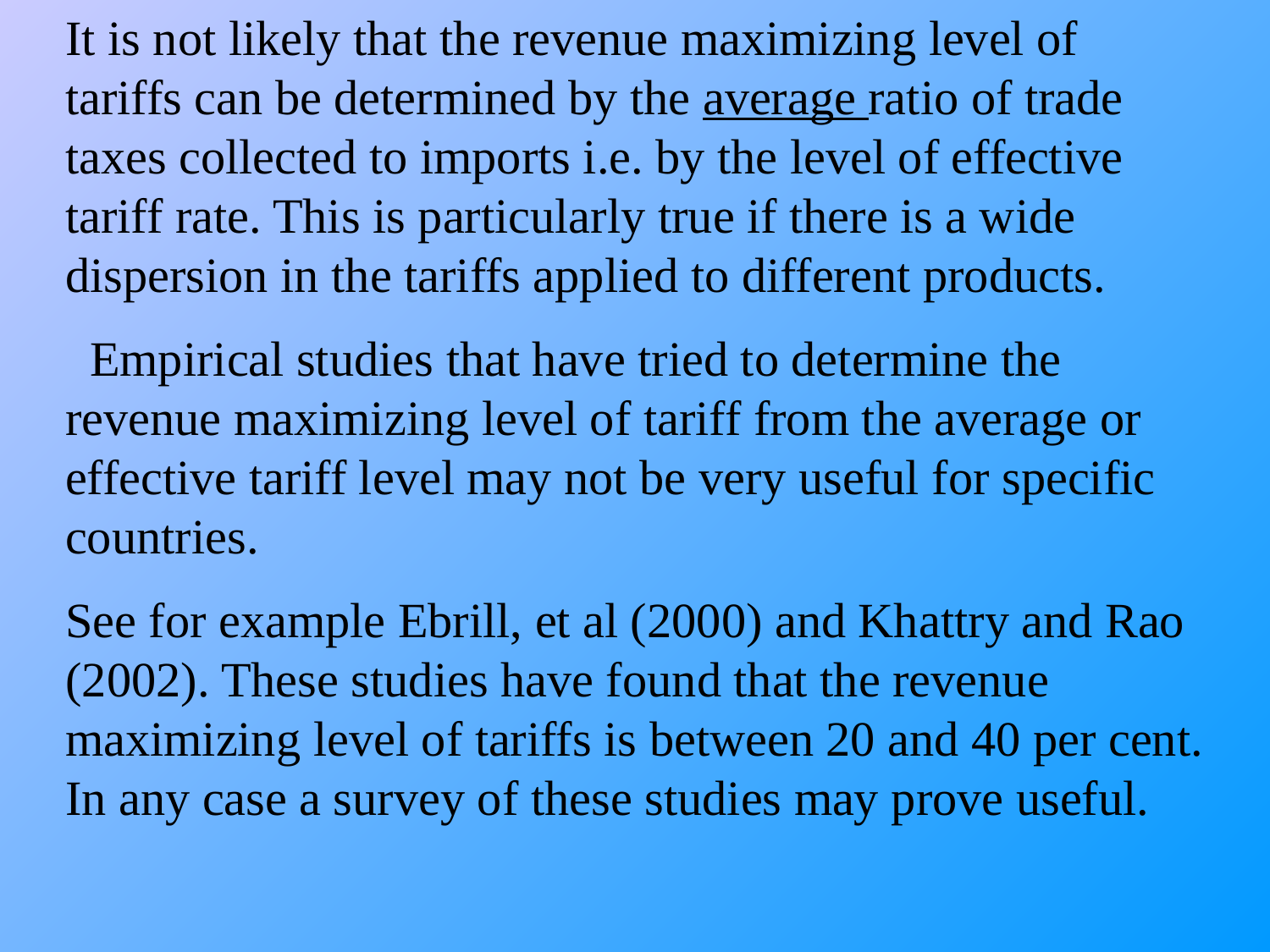

It is not likely that the revenue maximizing level of tariffs can be determined by the average ratio of trade taxes collected to imports i.e. by the level of effective tariff rate. This is particularly true if there is a wide dispersion in the tariffs applied to different products.
  Empirical studies that have tried to determine the revenue maximizing level of tariff from the average or effective tariff level may not be very useful for specific countries.
See for example Ebrill, et al (2000) and Khattry and Rao (2002). These studies have found that the revenue maximizing level of tariffs is between 20 and 40 per cent. In any case a survey of these studies may prove useful.